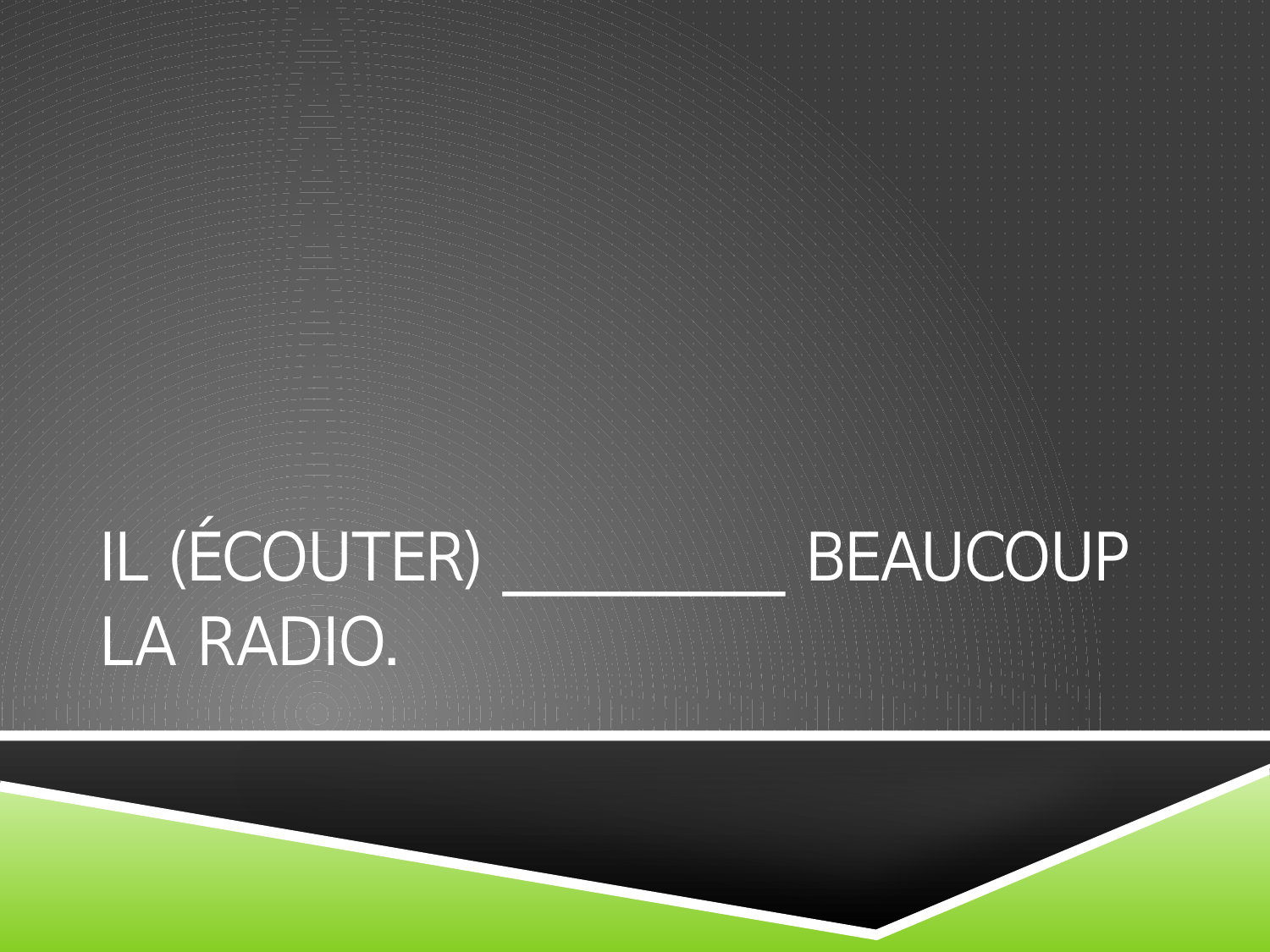

# Il (écouter) _________ beaucoup la radio.